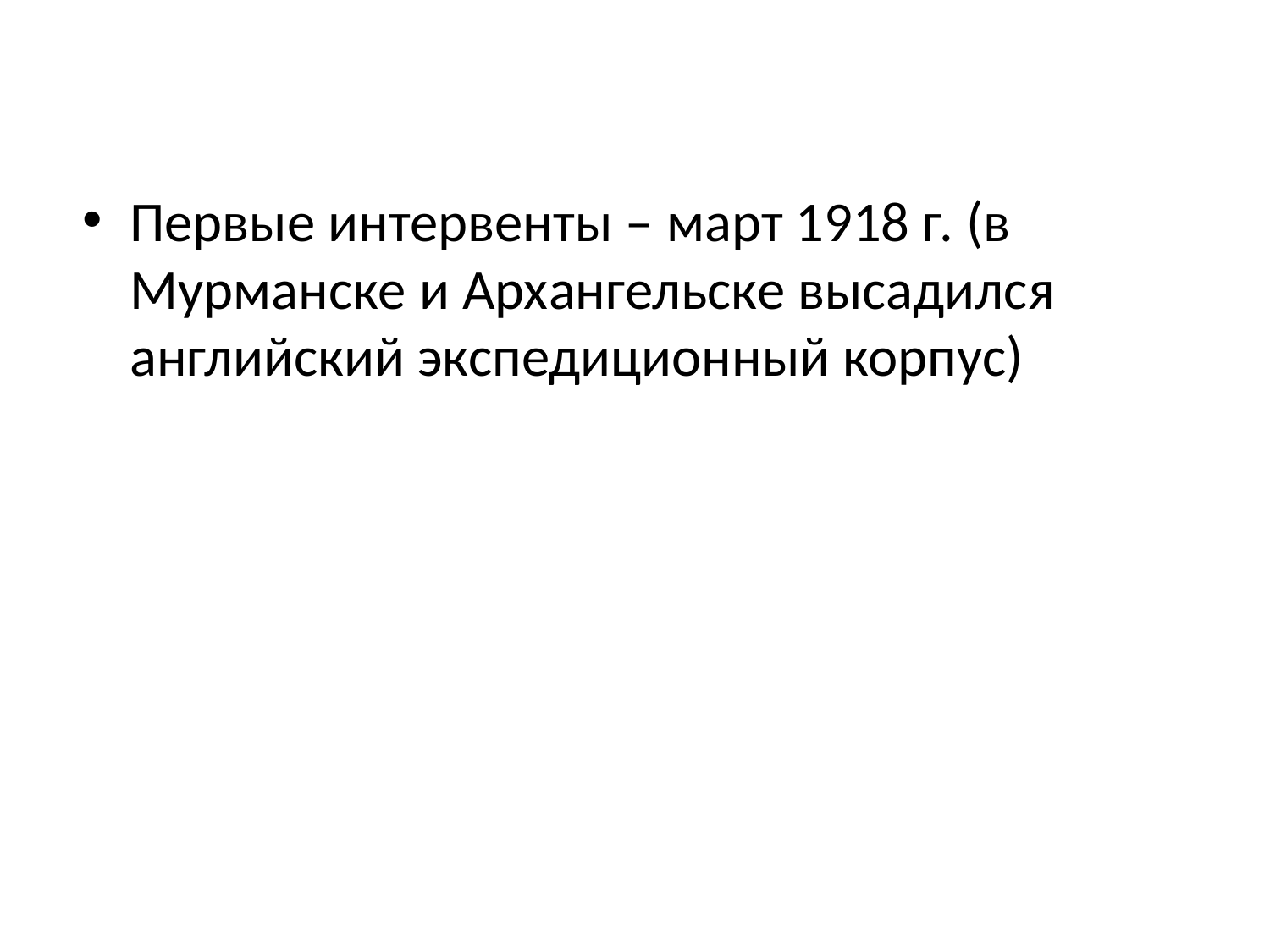

Первые интервенты – март 1918 г. (в Мурманске и Архангельске высадился английский экспедиционный корпус)